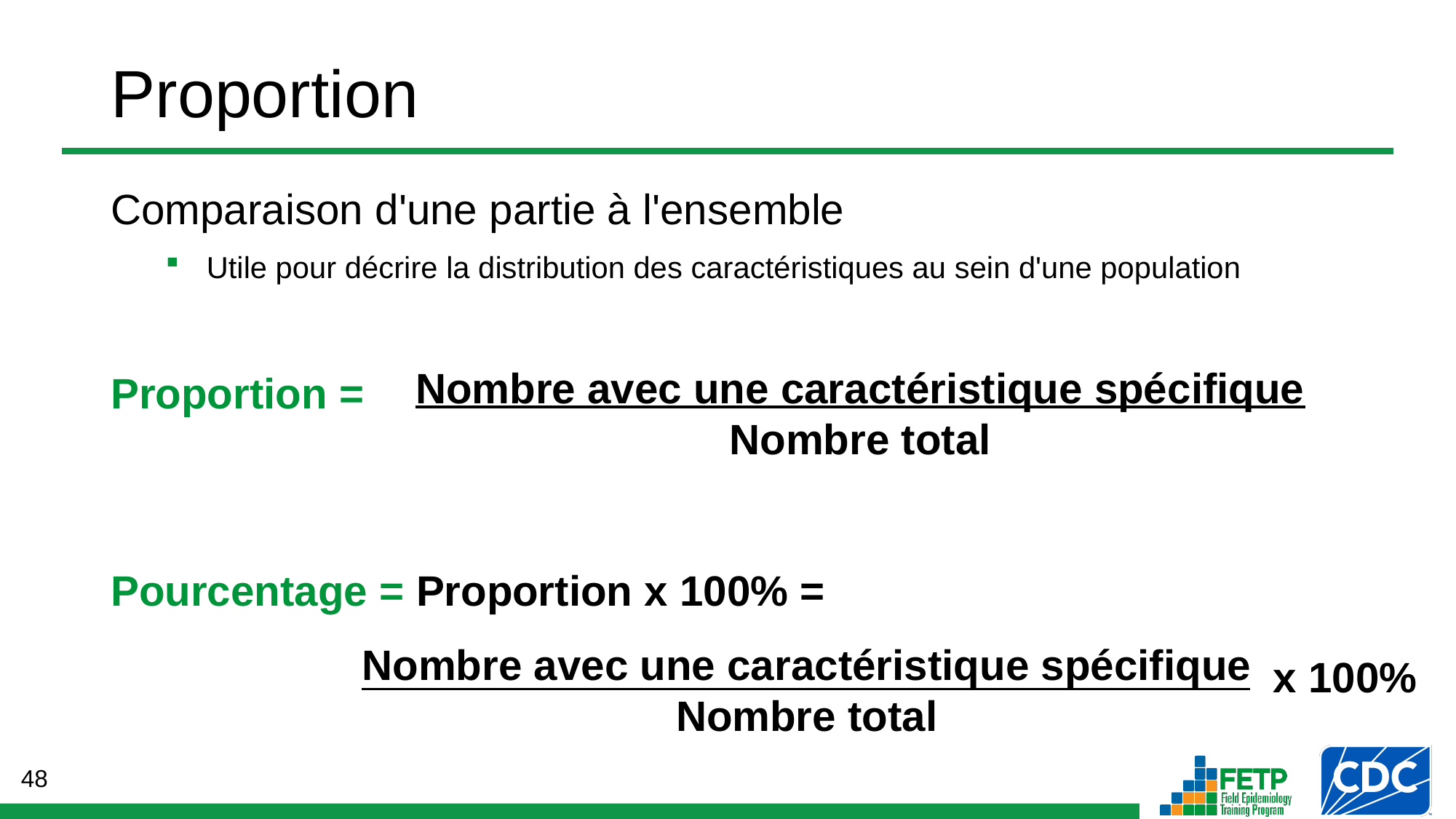

# Proportion
Comparaison d'une partie à l'ensemble
Utile pour décrire la distribution des caractéristiques au sein d'une population

Proportion =

Pourcentage = Proportion x 100% =
Nombre avec une caractéristique spécifique
Nombre total
Nombre avec une caractéristique spécifique
Nombre total
x 100%